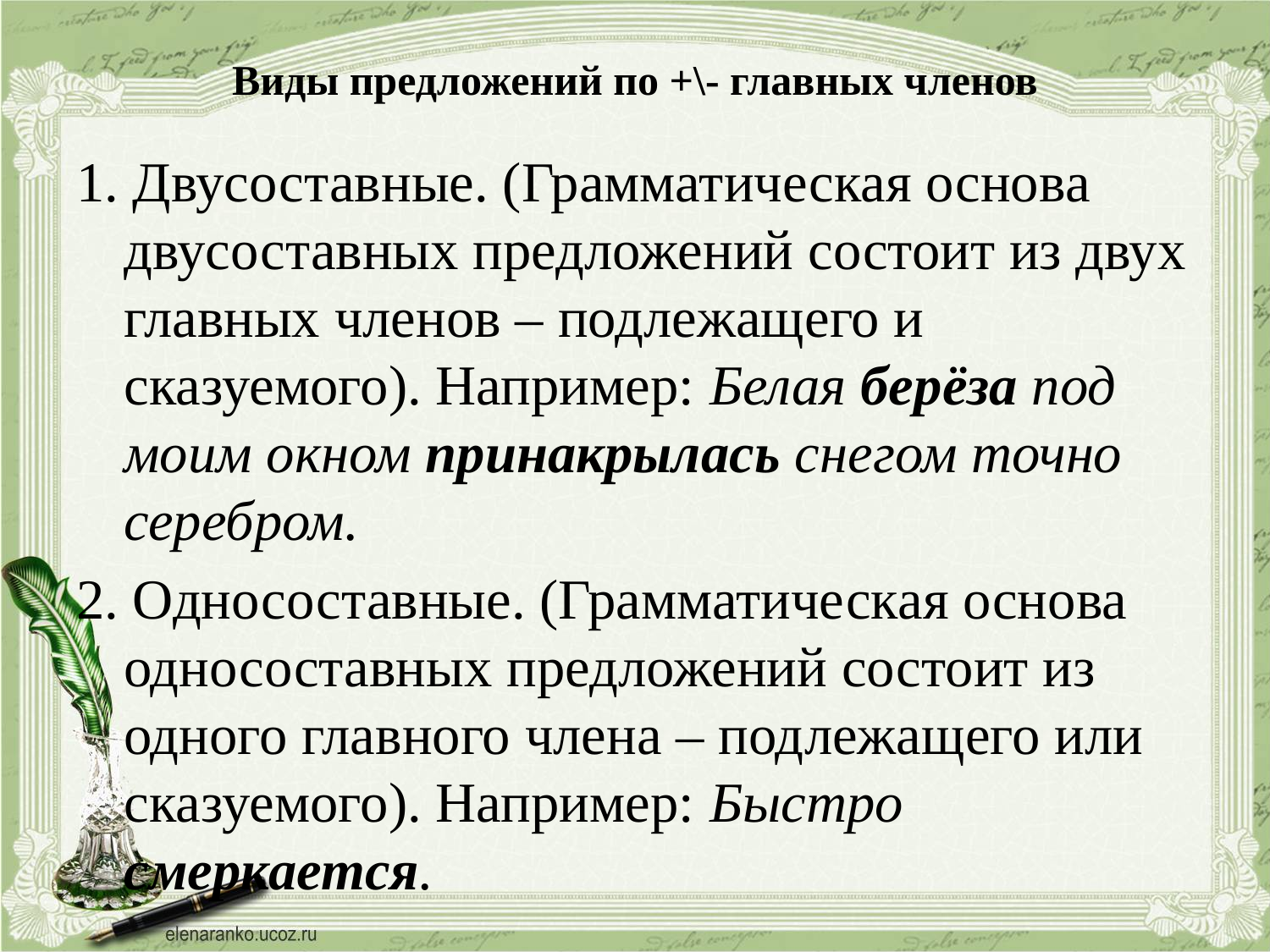

# Виды предложений по +\- главных членов
1. Двусоставные. (Грамматическая основа двусоставных предложений состоит из двух главных членов – подлежащего и сказуемого). Например: Белая берёза под моим окном принакрылась снегом точно серебром.
2. Односоставные. (Грамматическая основа односоставных предложений состоит из одного главного члена – подлежащего или сказуемого). Например: Быстро смеркается.